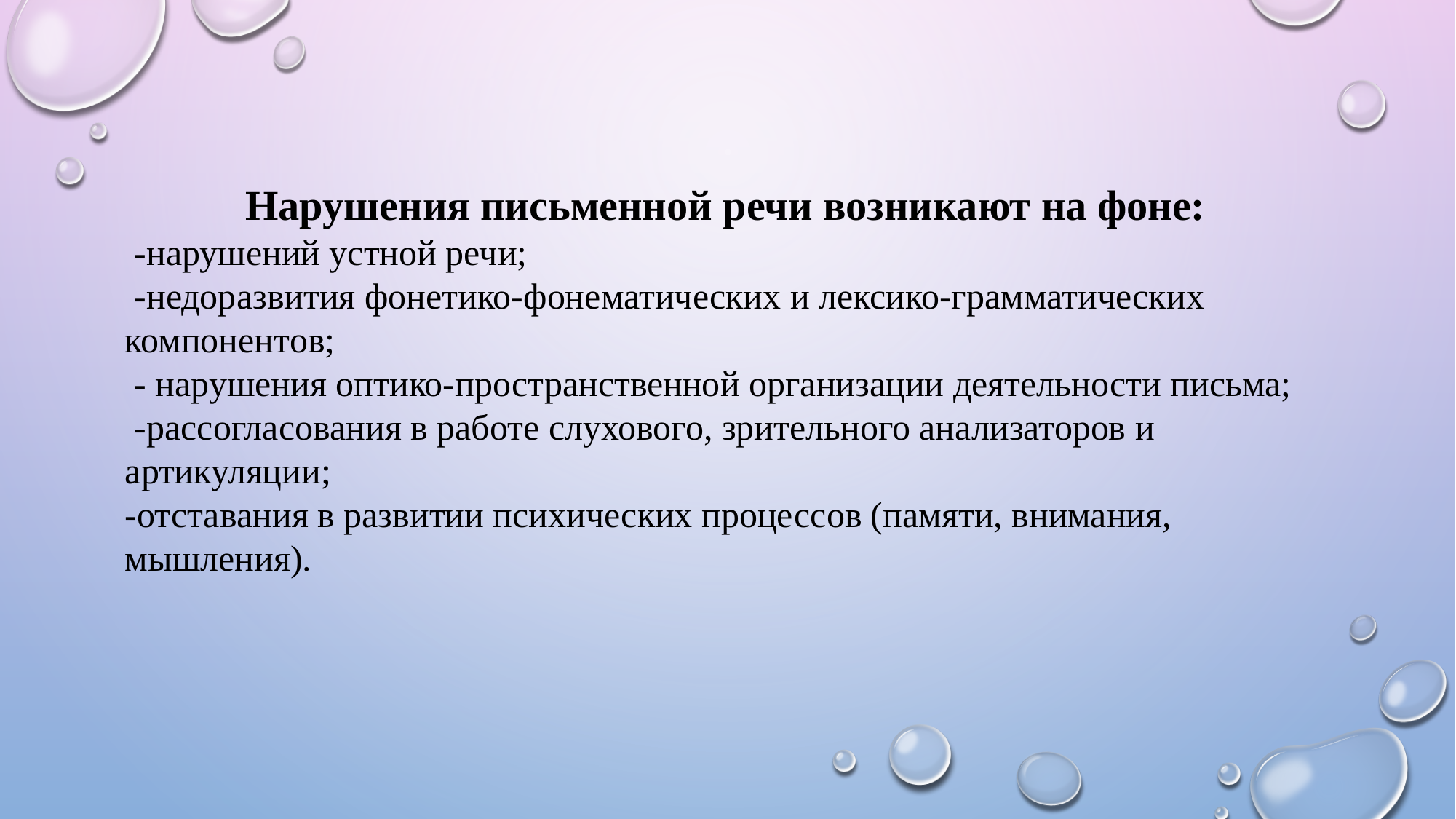

Нарушения письменной речи возникают на фоне:
 -нарушений устной речи;
 -недоразвития фонетико-фонематических и лексико-грамматических компонентов;
 - нарушения оптико-пространственной организации деятельности письма;
 -рассогласования в работе слухового, зрительного анализаторов и артикуляции;
-отставания в развитии психических процессов (памяти, внимания, мышления).